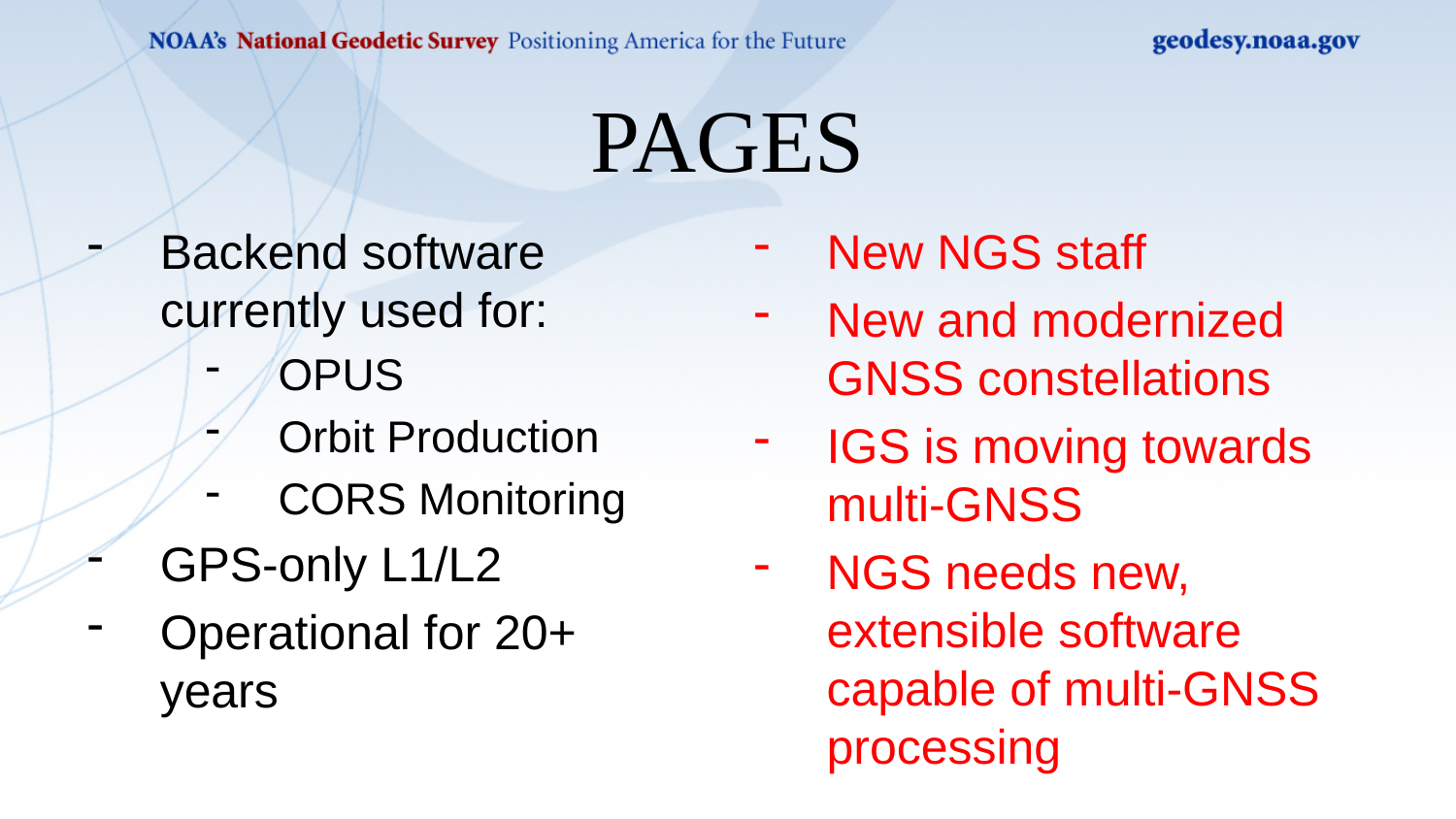

PAGES
Backend software currently used for:
OPUS
Orbit Production
CORS Monitoring
GPS-only L1/L2
Operational for 20+ years
New NGS staff
New and modernized GNSS constellations
IGS is moving towards multi-GNSS
NGS needs new, extensible software capable of multi-GNSS processing